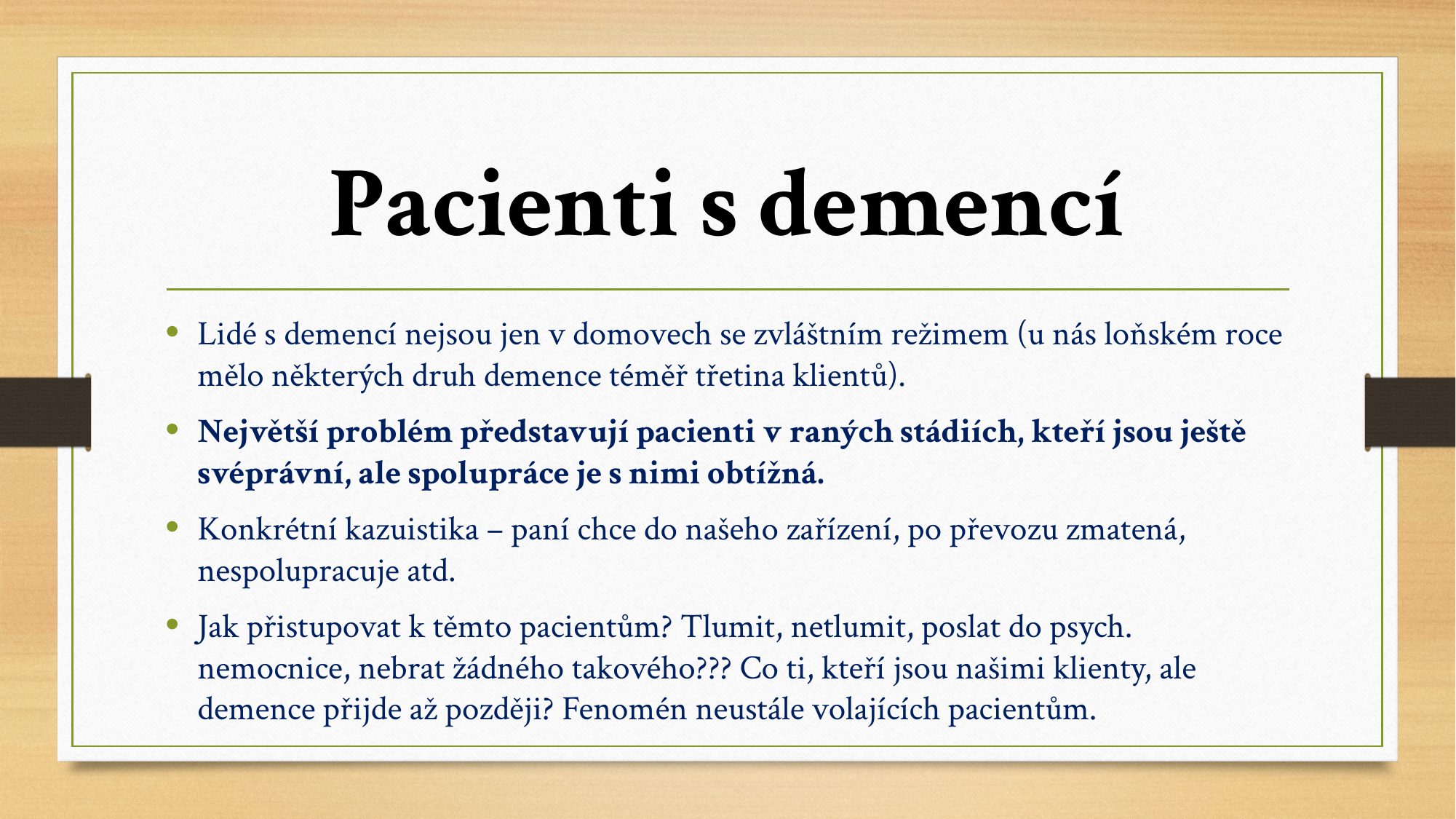

# Pacienti s demencí
Lidé s demencí nejsou jen v domovech se zvláštním režimem (u nás loňském roce mělo některých druh demence téměř třetina klientů).
Největší problém představují pacienti v raných stádiích, kteří jsou ještě svéprávní, ale spolupráce je s nimi obtížná.
Konkrétní kazuistika – paní chce do našeho zařízení, po převozu zmatená, nespolupracuje atd.
Jak přistupovat k těmto pacientům? Tlumit, netlumit, poslat do psych. nemocnice, nebrat žádného takového??? Co ti, kteří jsou našimi klienty, ale demence přijde až později? Fenomén neustále volajících pacientům.